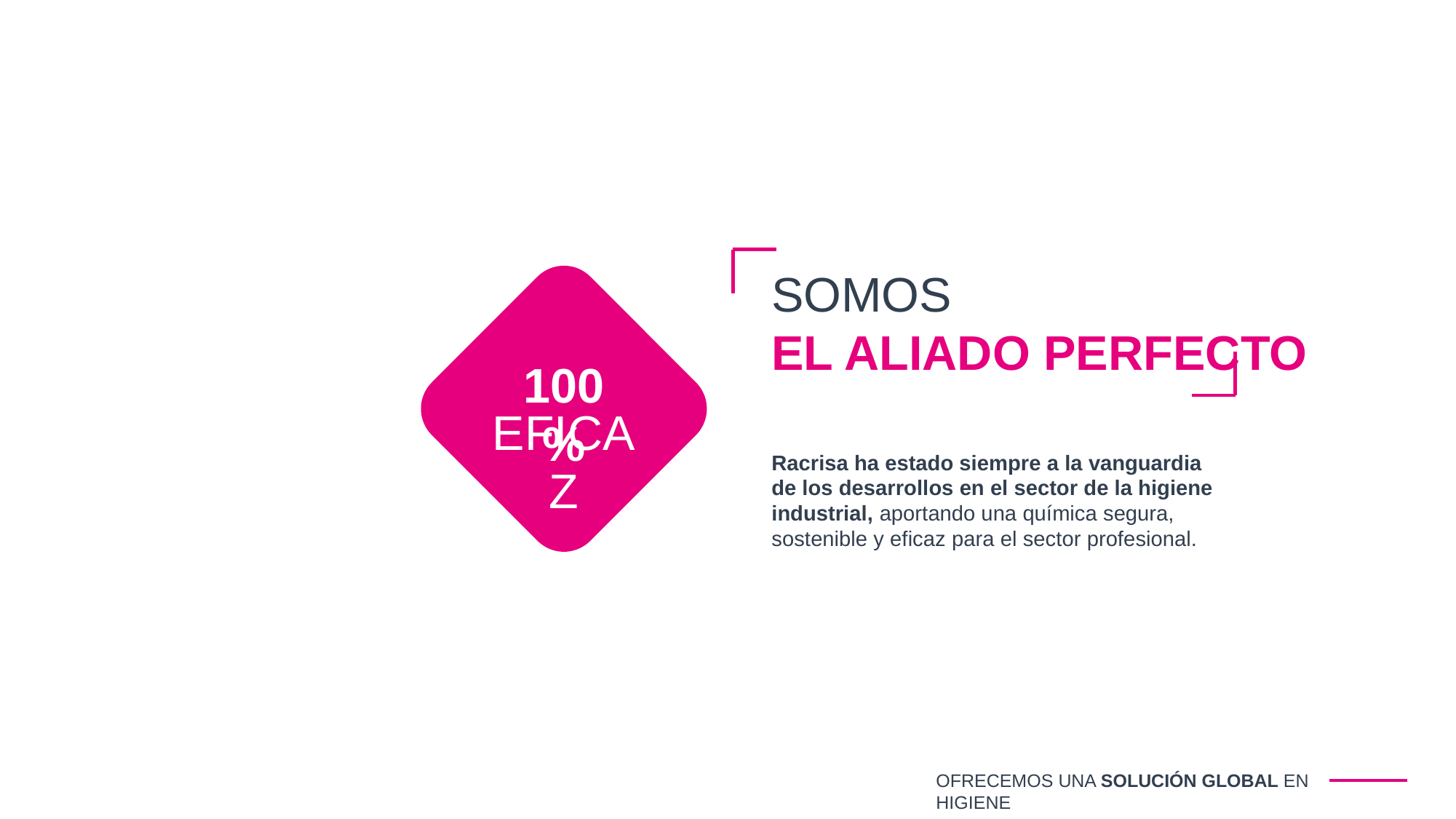

SOMOS
EL ALIADO PERFECTO

100%
EFICAZ
Racrisa ha estado siempre a la vanguardia de los desarrollos en el sector de la higiene industrial, aportando una química segura, sostenible y eficaz para el sector profesional.
OFRECEMOS UNA SOLUCIÓN GLOBAL EN HIGIENE